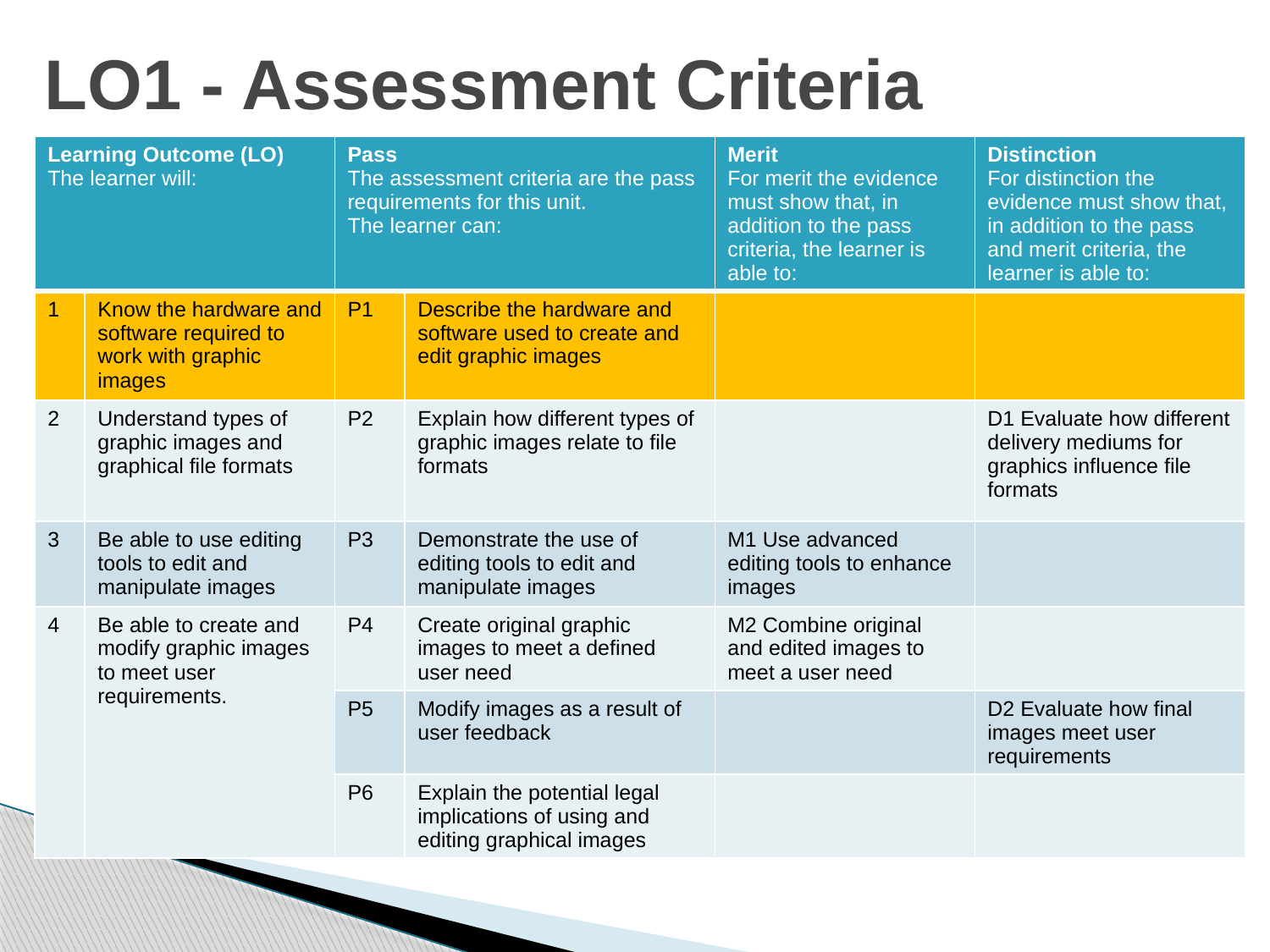

# LO1 - Assessment Criteria
| Learning Outcome (LO) The learner will: |  | Pass The assessment criteria are the pass requirements for this unit. The learner can: |  | Merit For merit the evidence must show that, in addition to the pass criteria, the learner is able to: | Distinction For distinction the evidence must show that, in addition to the pass and merit criteria, the learner is able to: |
| --- | --- | --- | --- | --- | --- |
| 1 | Know the hardware and software required to work with graphic images | P1 | Describe the hardware and software used to create and edit graphic images |  |  |
| 2 | Understand types of graphic images and graphical file formats | P2 | Explain how different types of graphic images relate to file formats |  | D1 Evaluate how different delivery mediums for graphics influence file formats |
| 3 | Be able to use editing tools to edit and manipulate images | P3 | Demonstrate the use of editing tools to edit and manipulate images | M1 Use advanced editing tools to enhance images |  |
| 4 | Be able to create and modify graphic images to meet user requirements. | P4 | Create original graphic images to meet a defined user need | M2 Combine original and edited images to meet a user need |  |
|  |  | P5 | Modify images as a result of user feedback |  | D2 Evaluate how final images meet user requirements |
|  |  | P6 | Explain the potential legal implications of using and editing graphical images |  |  |